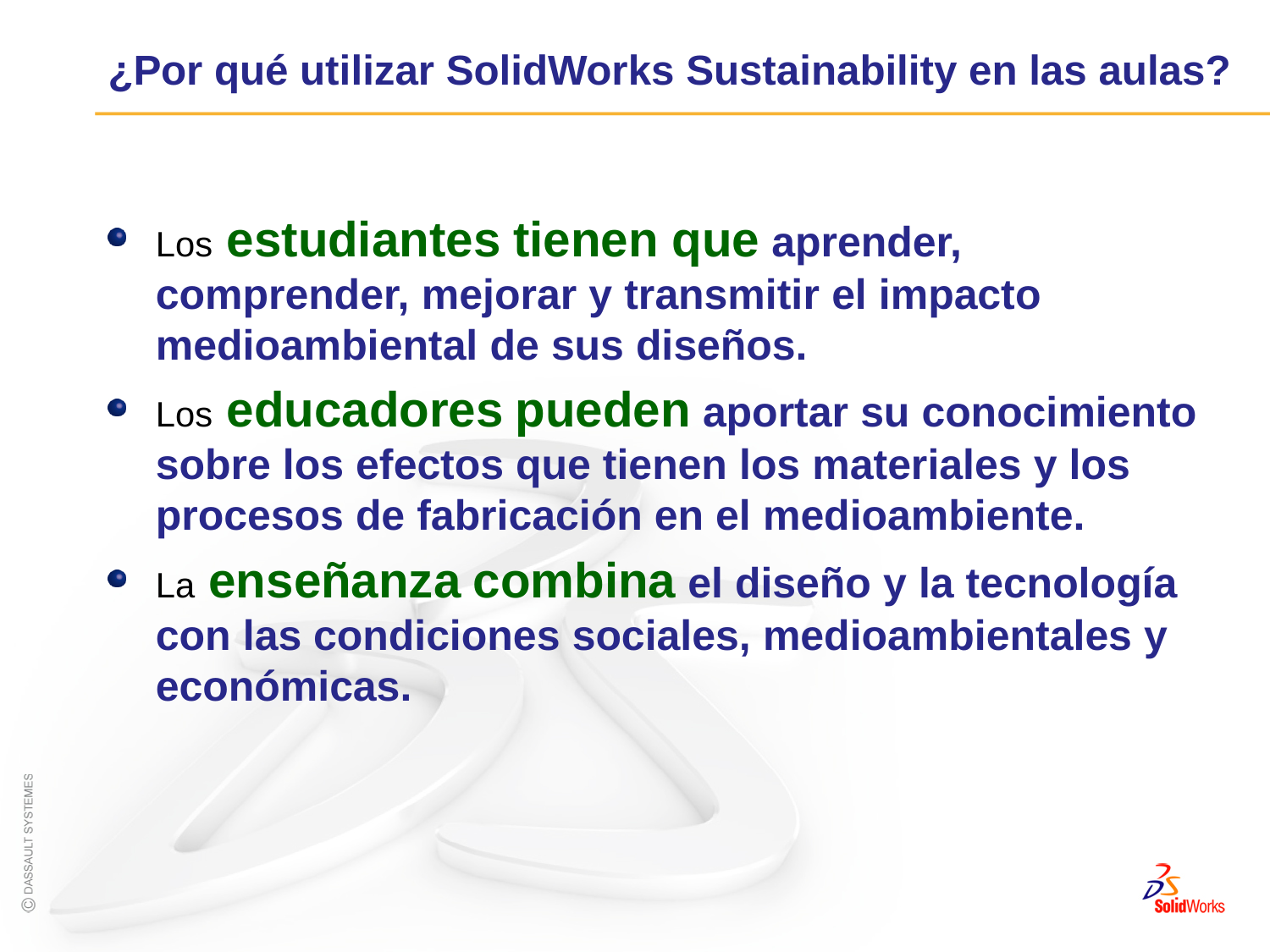

# ¿Por qué utilizar SolidWorks Sustainability en las aulas?
Los estudiantes tienen que aprender, comprender, mejorar y transmitir el impacto medioambiental de sus diseños.
Los educadores pueden aportar su conocimiento sobre los efectos que tienen los materiales y los procesos de fabricación en el medioambiente.
La enseñanza combina el diseño y la tecnología con las condiciones sociales, medioambientales y económicas.